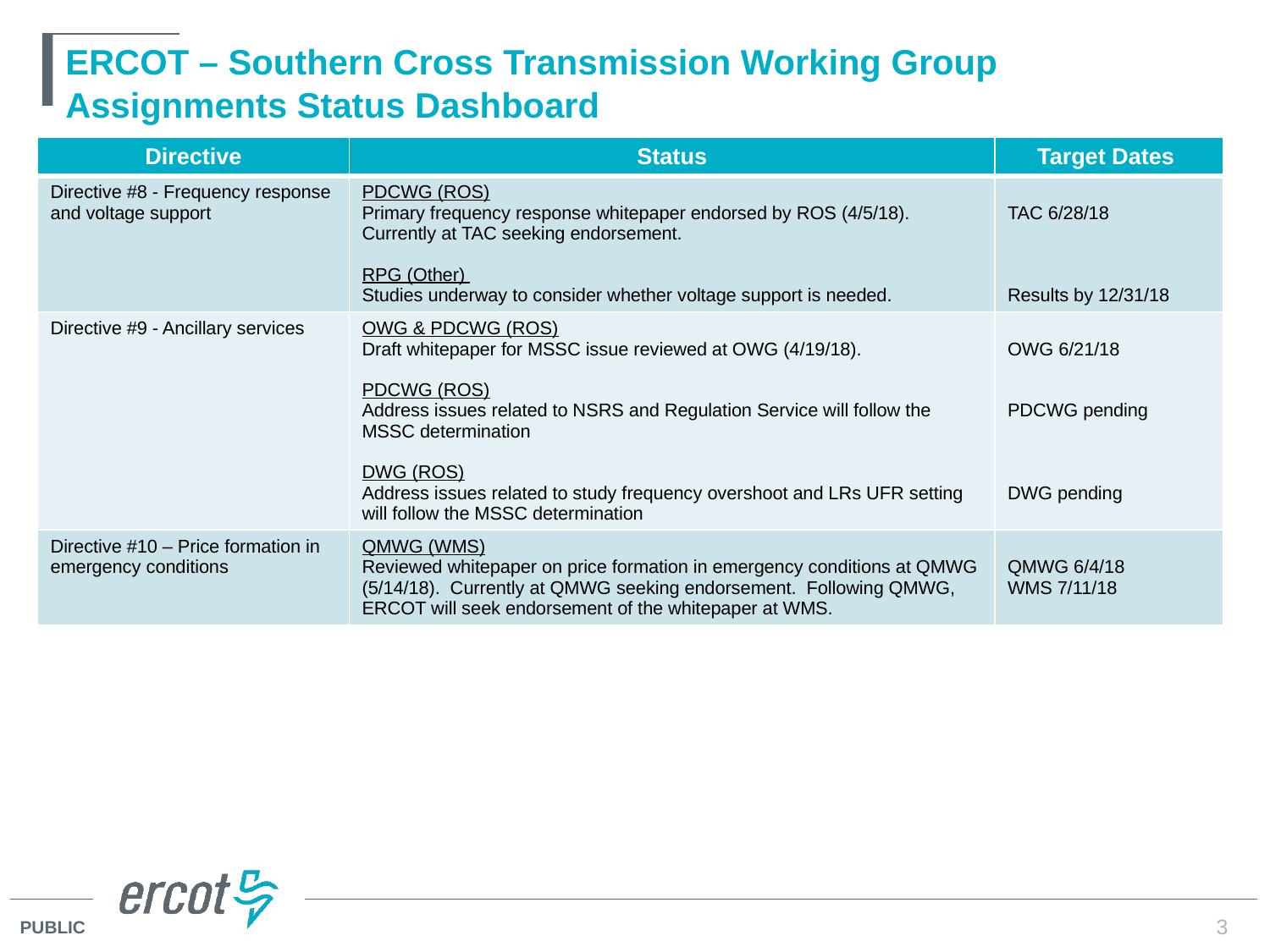

# ERCOT – Southern Cross Transmission Working Group Assignments Status Dashboard
| Directive | Status | Target Dates |
| --- | --- | --- |
| Directive #8 - Frequency response and voltage support | PDCWG (ROS) Primary frequency response whitepaper endorsed by ROS (4/5/18). Currently at TAC seeking endorsement. RPG (Other) Studies underway to consider whether voltage support is needed. | TAC 6/28/18 Results by 12/31/18 |
| Directive #9 - Ancillary services | OWG & PDCWG (ROS) Draft whitepaper for MSSC issue reviewed at OWG (4/19/18). PDCWG (ROS) Address issues related to NSRS and Regulation Service will follow the MSSC determination DWG (ROS) Address issues related to study frequency overshoot and LRs UFR setting will follow the MSSC determination | OWG 6/21/18 PDCWG pending DWG pending |
| Directive #10 – Price formation in emergency conditions | QMWG (WMS) Reviewed whitepaper on price formation in emergency conditions at QMWG (5/14/18). Currently at QMWG seeking endorsement. Following QMWG, ERCOT will seek endorsement of the whitepaper at WMS. | QMWG 6/4/18 WMS 7/11/18 |
3